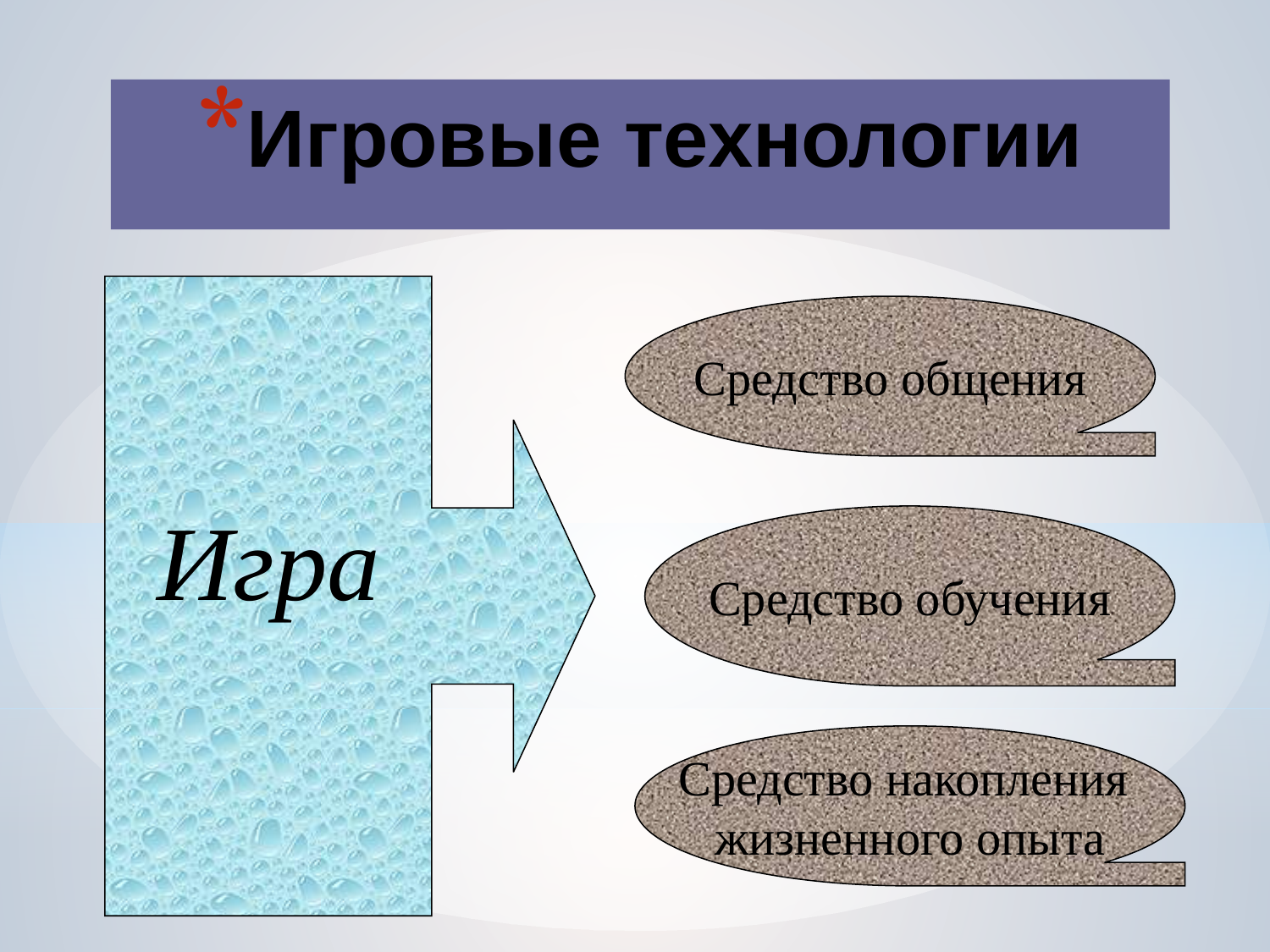

# Игровые технологии

Игра

Средство общения
Средство обучения
Средство накопления
жизненного опыта